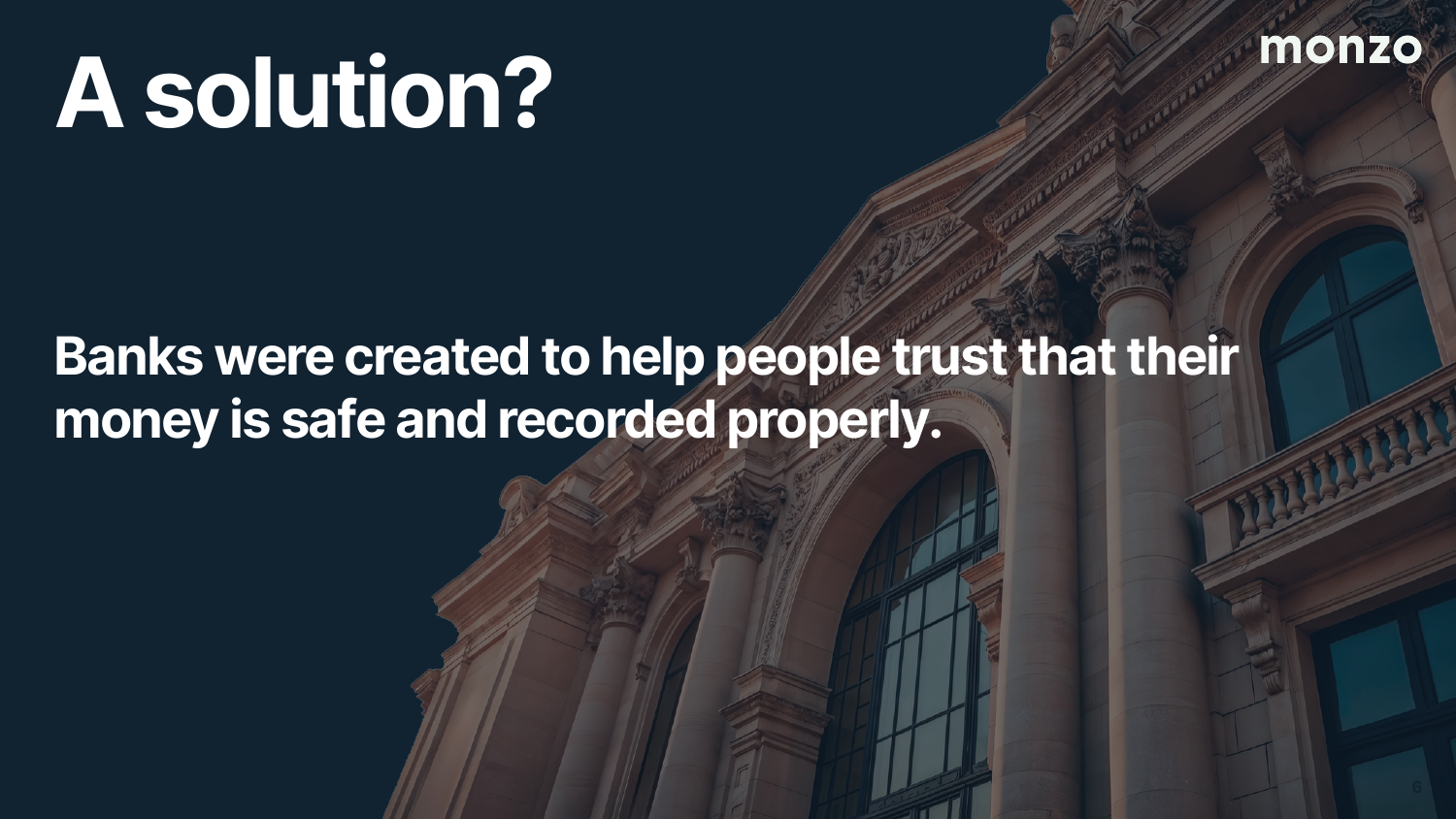

A solution?
Banks were created to help people trust that their money is safe and recorded properly.